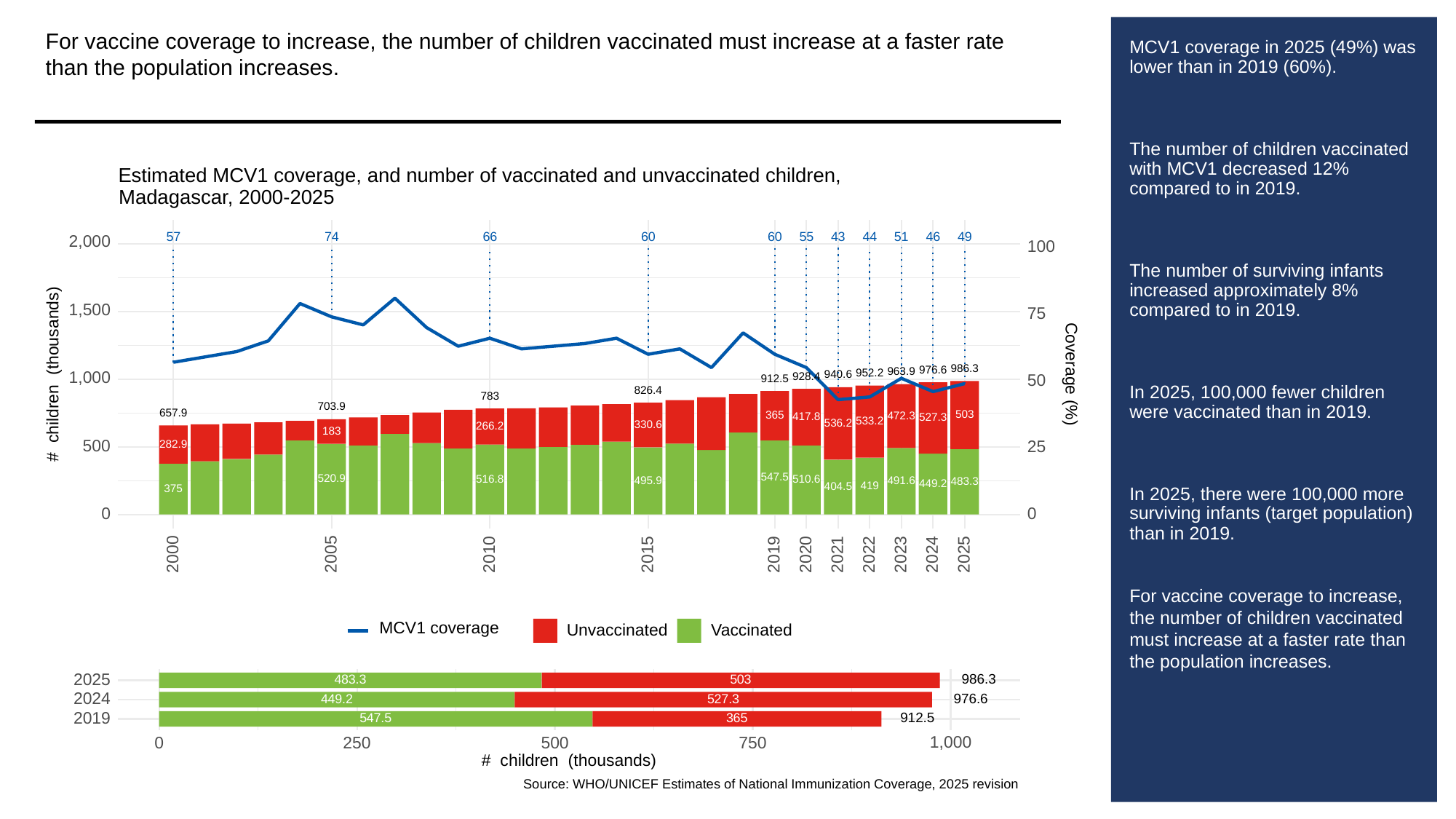

For vaccine coverage to increase, the number of children vaccinated must increase at a faster rate than the population increases.
# MCV1 coverage in 2025 (49%) was lower than in 2019 (60%).

The number of children vaccinated with MCV1 decreased 12% compared to in 2019.

The number of surviving infants increased approximately 8% compared to in 2019.

In 2025, 100,000 fewer children were vaccinated than in 2019.

In 2025, there were 100,000 more surviving infants (target population) than in 2019.

For vaccine coverage to increase, the number of children vaccinated must increase at a faster rate than the population increases.

Estimated MCV1 coverage, and number of vaccinated and unvaccinated children,
Madagascar, 2000-2025

43
66
60
60
51
46
49
57
55
74
44
2,000
100

1,500
75

986.3
976.6
#  children  (thousands)
Coverage (%)
963.9
952.2
1,000
940.6
928.4
912.5
50

826.4

783

703.9

657.9

503
365
472.3

417.8

527.3

533.2

536.2
330.6

266.2

183

282.9

500
25

547.5
520.9
516.8
510.6
495.9
491.6
483.3
449.2

419
404.5
375
0
0

2023
2000
2005
2010
2015
2019
2020
2021
2022
2024
2025

MCV1 coverage
Unvaccinated
Vaccinated

2025
986.3
483.3
503

2024
976.6
527.3
449.2

2019
912.5
365
547.5

1,000
0
250
500
750
#  children  (thousands)
Source: WHO/UNICEF Estimates of National Immunization Coverage, 2025 revision